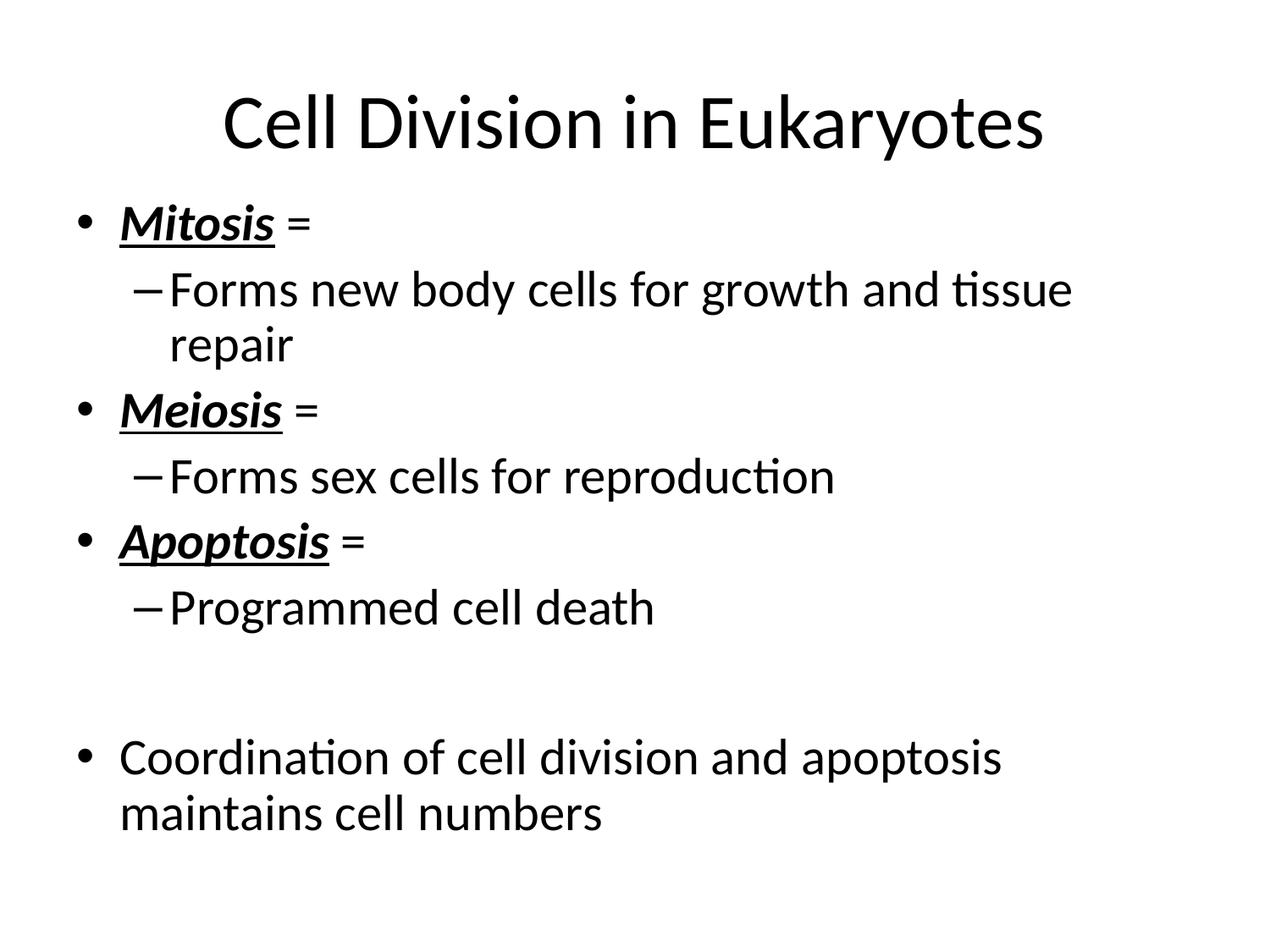

# Cell Division in Eukaryotes
Mitosis =
Forms new body cells for growth and tissue repair
Meiosis =
Forms sex cells for reproduction
Apoptosis =
Programmed cell death

Coordination of cell division and apoptosis maintains cell numbers